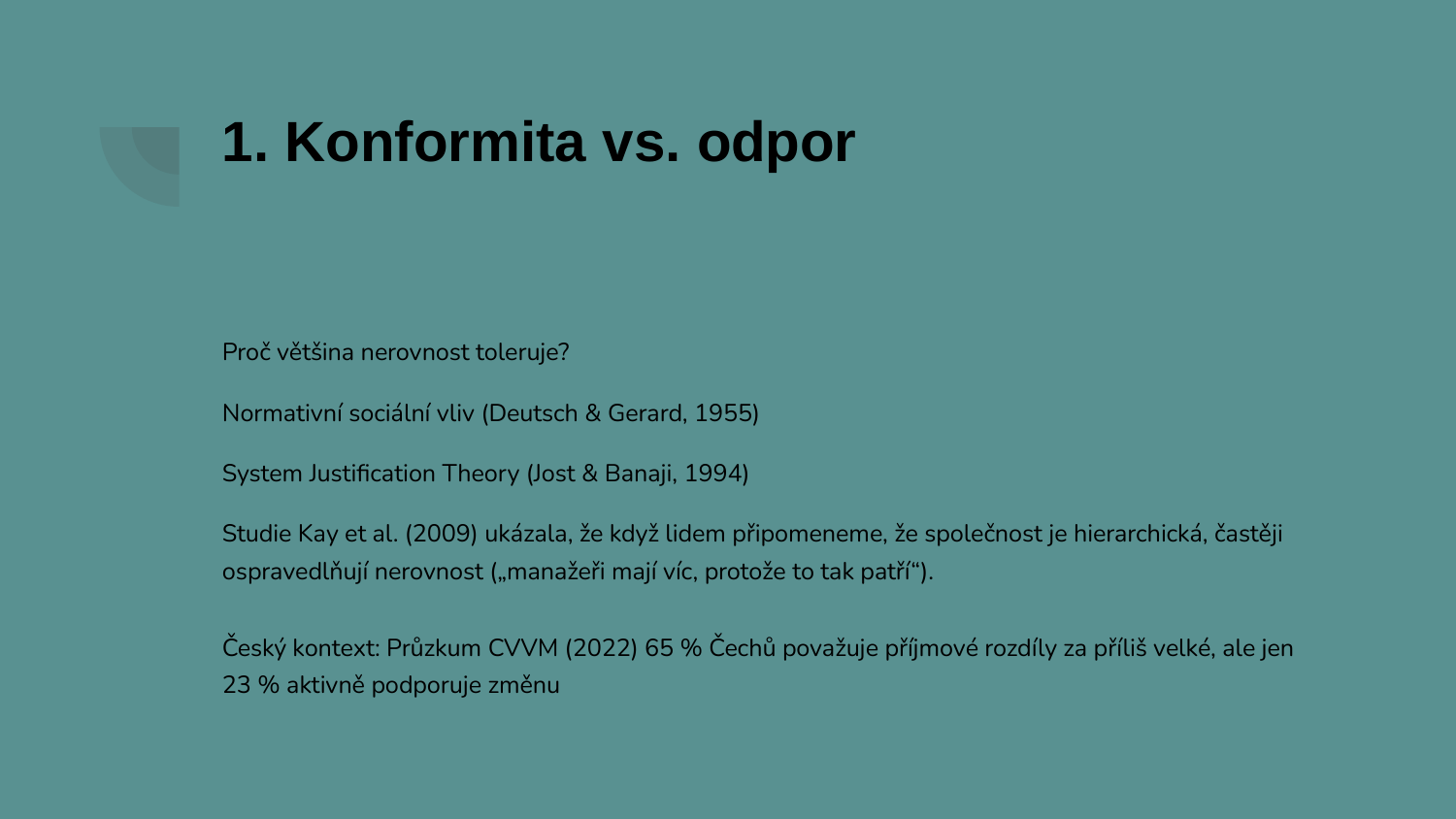

# 1. Konformita vs. odpor
Proč většina nerovnost toleruje?
Normativní sociální vliv (Deutsch & Gerard, 1955)
System Justification Theory (Jost & Banaji, 1994)
Studie Kay et al. (2009) ukázala, že když lidem připomeneme, že společnost je hierarchická, častěji ospravedlňují nerovnost („manažeři mají víc, protože to tak patří“).

Český kontext: Průzkum CVVM (2022) 65 % Čechů považuje příjmové rozdíly za příliš velké, ale jen 23 % aktivně podporuje změnu